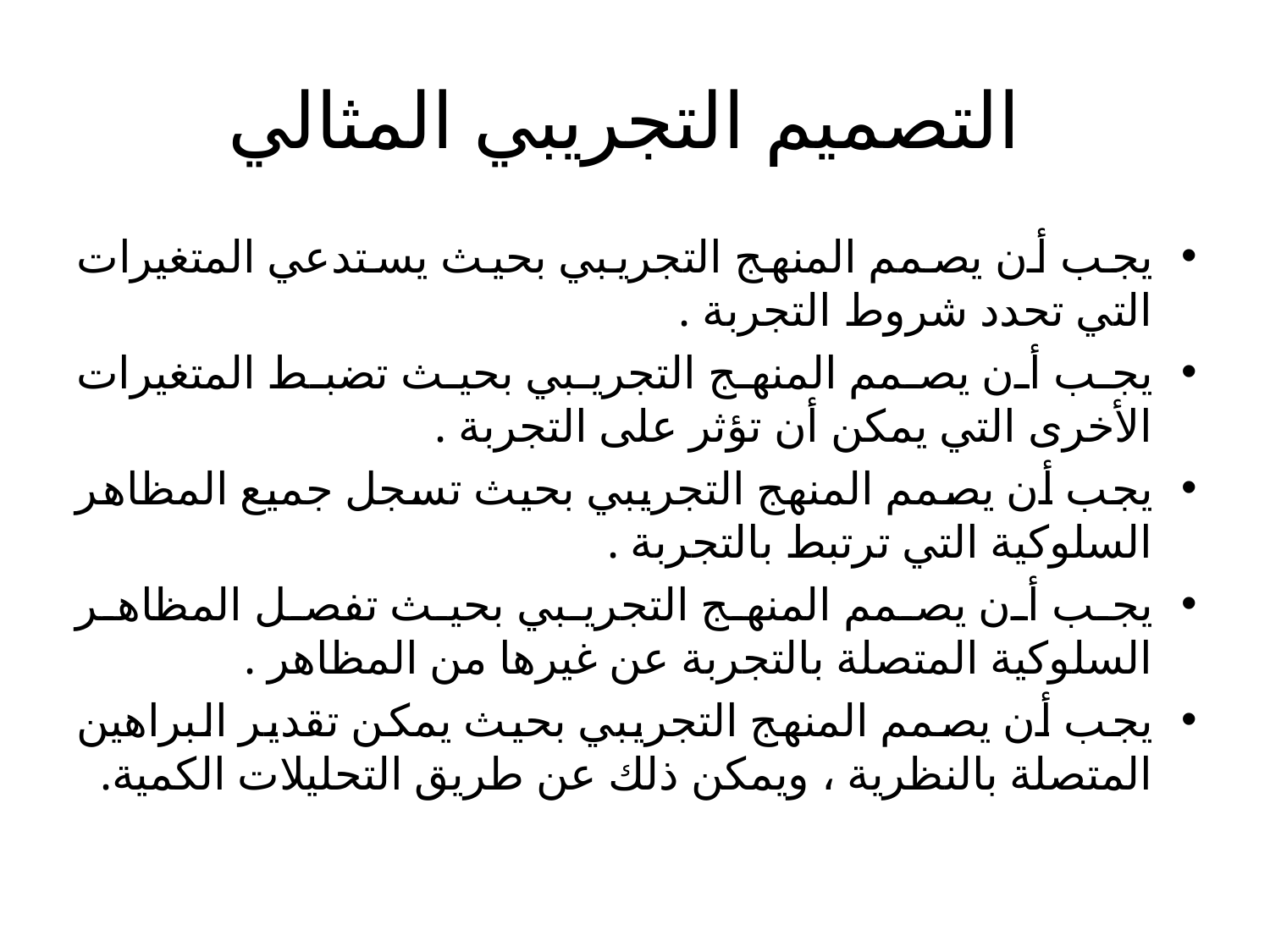

# التصميم التجريبي المثالي
يجب أن يصمم المنهج التجريبي بحيث يستدعي المتغيرات التي تحدد شروط التجربة .
يجب أن يصمم المنهج التجريبي بحيث تضبط المتغيرات الأخرى التي يمكن أن تؤثر على التجربة .
يجب أن يصمم المنهج التجريبي بحيث تسجل جميع المظاهر السلوكية التي ترتبط بالتجربة .
يجب أن يصمم المنهج التجريبي بحيث تفصل المظاهر السلوكية المتصلة بالتجربة عن غيرها من المظاهر .
يجب أن يصمم المنهج التجريبي بحيث يمكن تقدير البراهين المتصلة بالنظرية ، ويمكن ذلك عن طريق التحليلات الكمية.